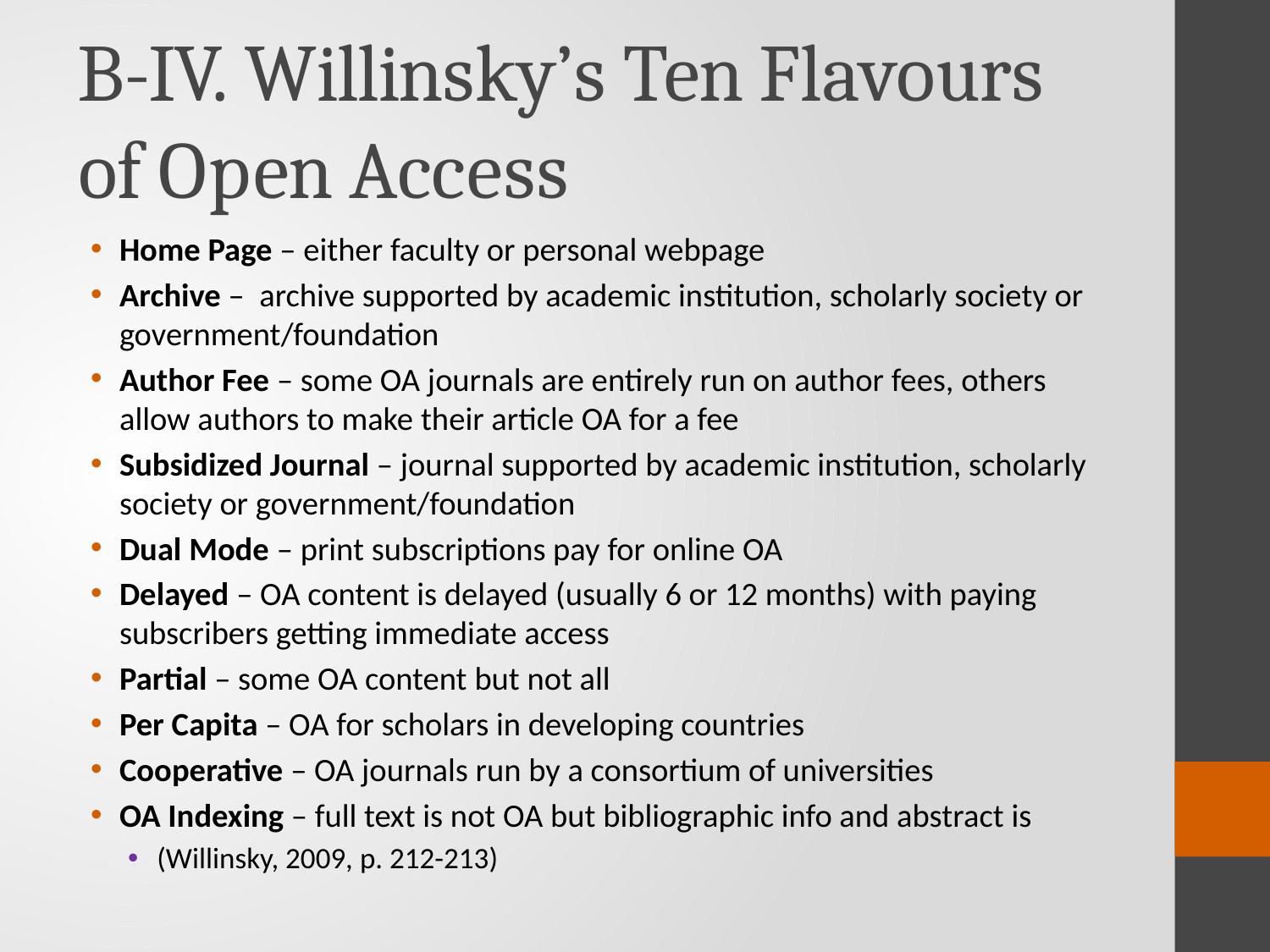

# B-IV. Willinsky’s Ten Flavours of Open Access
Home Page – either faculty or personal webpage
Archive –  archive supported by academic institution, scholarly society or government/foundation
Author Fee – some OA journals are entirely run on author fees, others allow authors to make their article OA for a fee
Subsidized Journal – journal supported by academic institution, scholarly society or government/foundation
Dual Mode – print subscriptions pay for online OA
Delayed – OA content is delayed (usually 6 or 12 months) with paying subscribers getting immediate access
Partial – some OA content but not all
Per Capita – OA for scholars in developing countries
Cooperative – OA journals run by a consortium of universities
OA Indexing – full text is not OA but bibliographic info and abstract is
(Willinsky, 2009, p. 212-213)